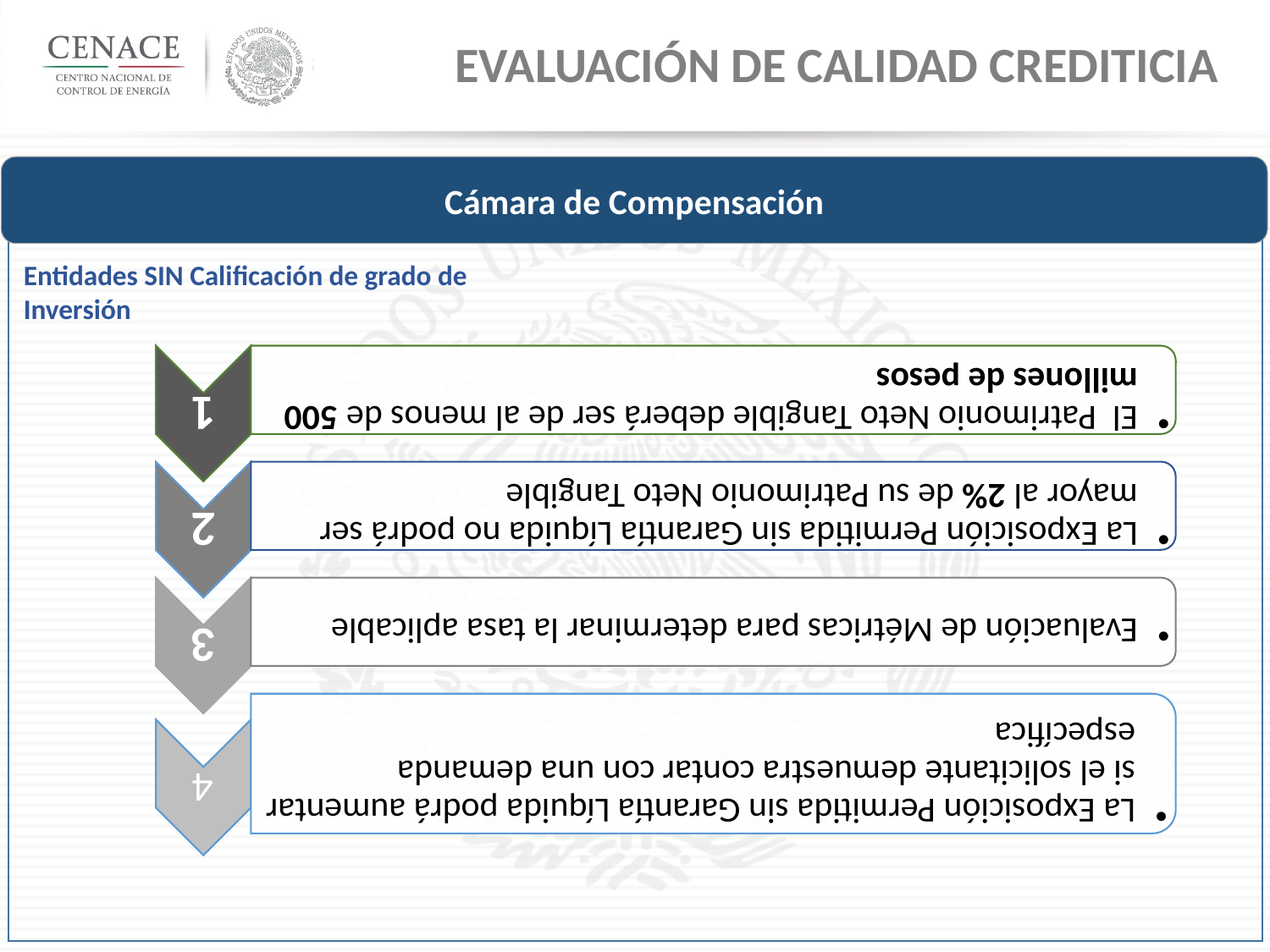

Evaluación de Calidad Crediticia
Cámara de Compensación

Entidades SIN Calificación de grado de Inversión
1
El  Patrimonio Neto Tangible deberá ser de al menos de 500 millones de pesos
2
La Exposición Permitida sin Garantía Líquida no podrá ser mayor al 2% de su Patrimonio Neto Tangible
3
Evaluación de Métricas para determinar la tasa aplicable
4
La Exposición Permitida sin Garantía Líquida podrá aumentar si el solicitante demuestra contar con una demanda específica
12